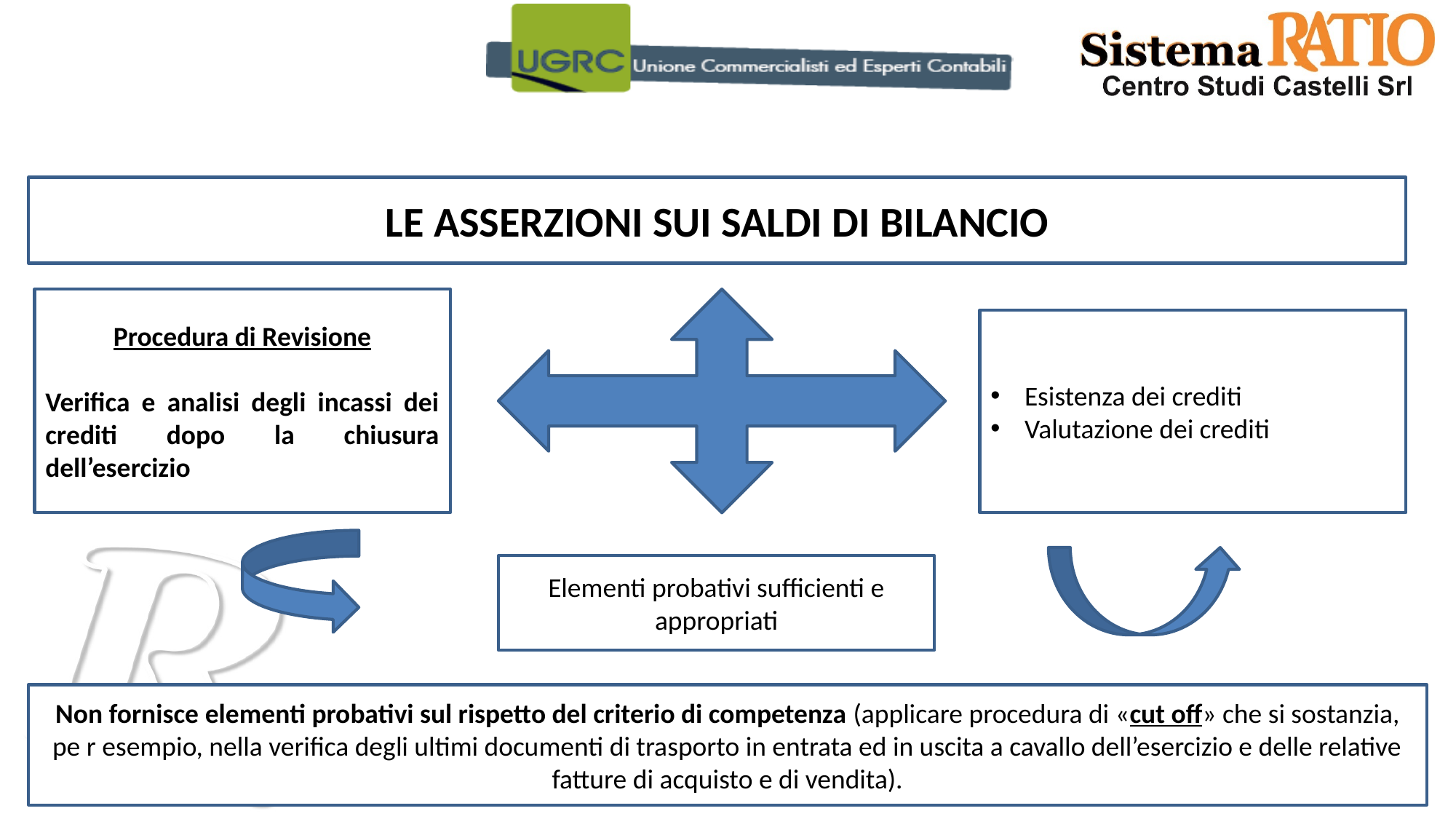

LE ASSERZIONI SUI SALDI DI BILANCIO
Procedura di Revisione

Verifica e analisi degli incassi dei crediti dopo la chiusura dell’esercizio

Esistenza dei crediti
Valutazione dei crediti

Elementi probativi sufficienti e appropriati
Non fornisce elementi probativi sul rispetto del criterio di competenza (applicare procedura di «cut off» che si sostanzia, pe r esempio, nella verifica degli ultimi documenti di trasporto in entrata ed in uscita a cavallo dell’esercizio e delle relative fatture di acquisto e di vendita).